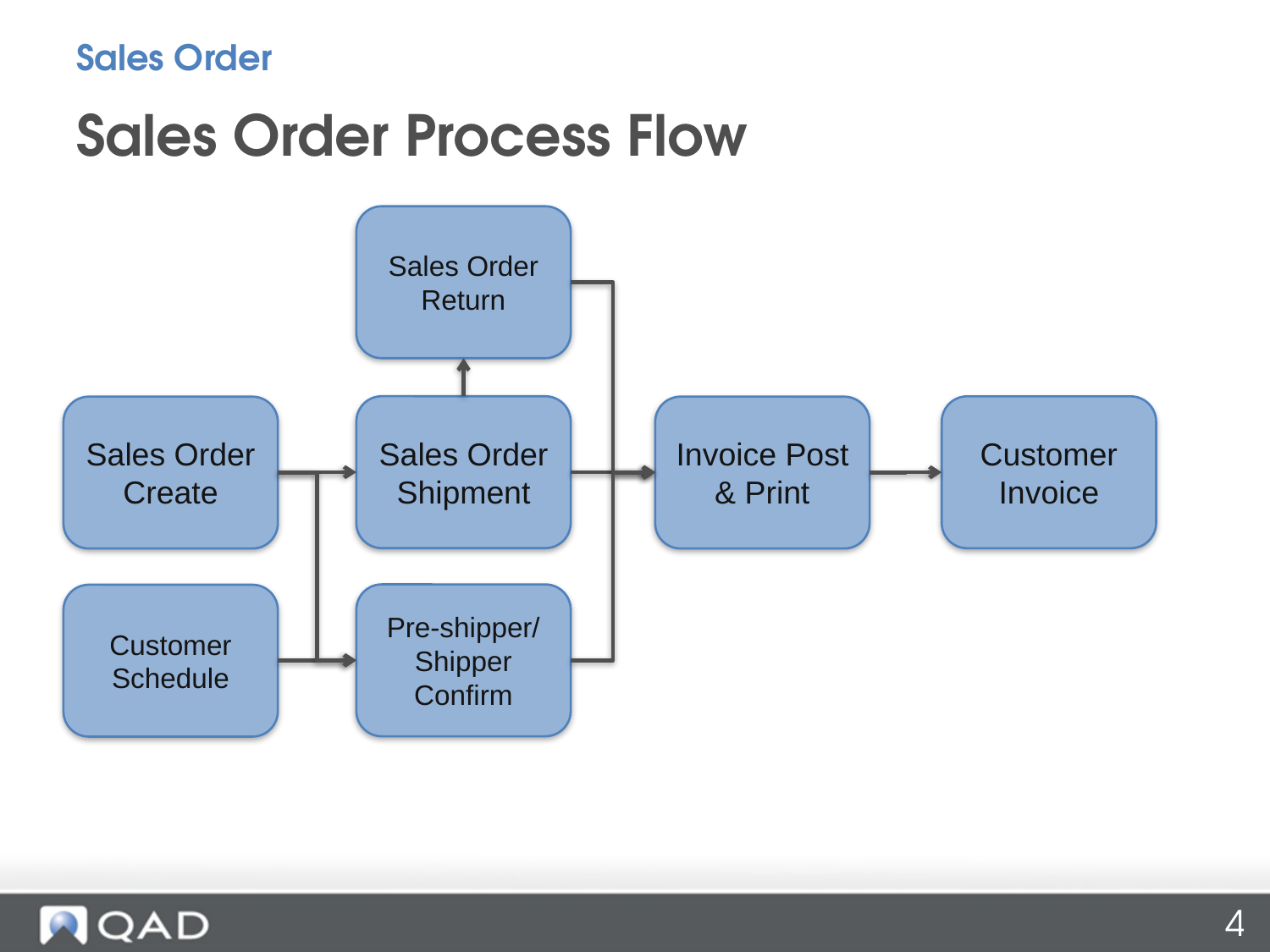

Sales Order
# Sales Order Process Flow
Sales Order Return
Sales Order Shipment
Customer Invoice
Sales Order Create
Invoice Post & Print
Pre-shipper/Shipper Confirm
Customer Schedule
4